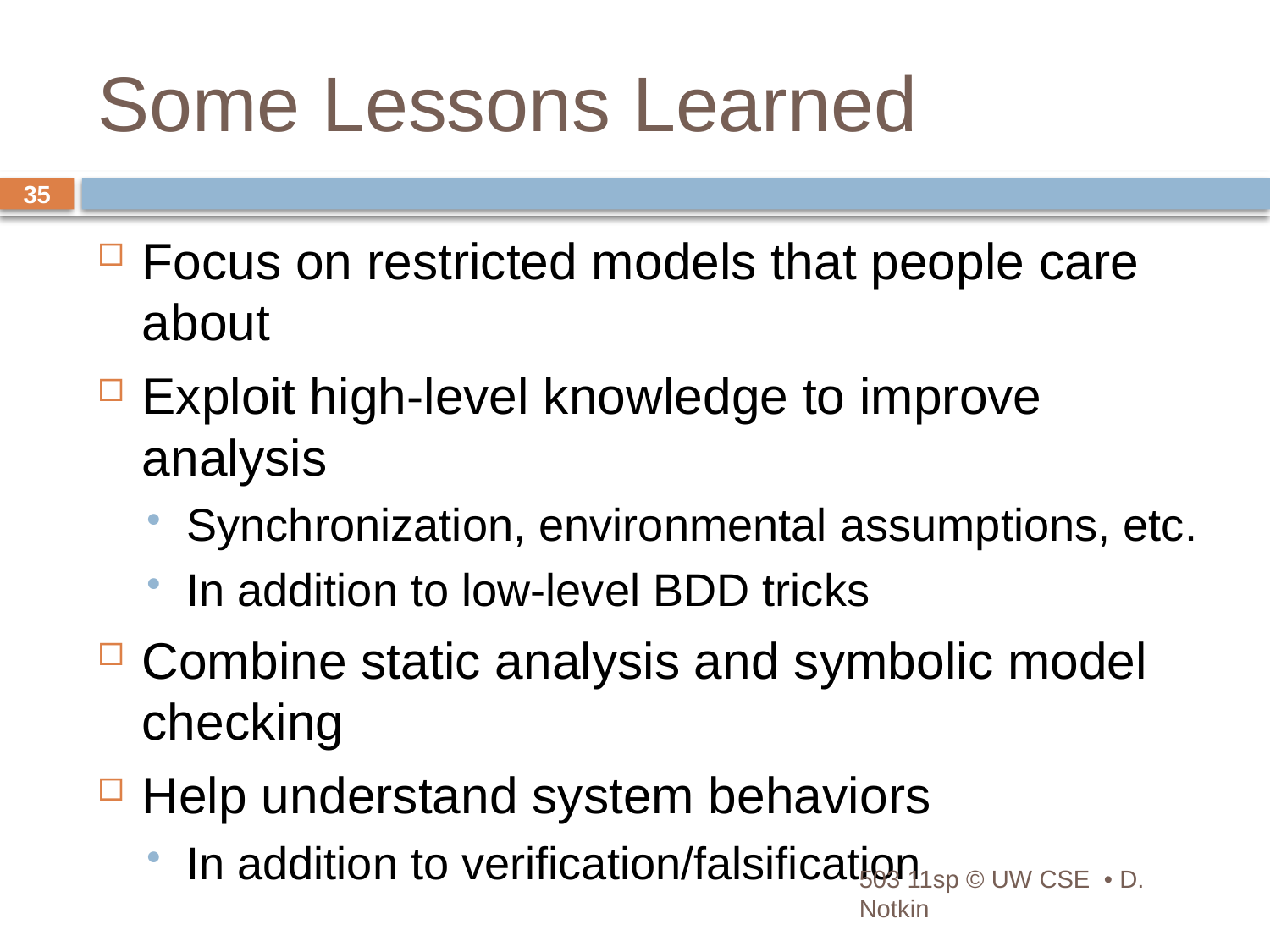

# Some Lessons Learned
35
Focus on restricted models that people care about
Exploit high-level knowledge to improve analysis
Synchronization, environmental assumptions, etc.
In addition to low-level BDD tricks
Combine static analysis and symbolic model checking
Help understand system behaviors
In addition to verification/falsification
503 11sp © UW CSE  • D. Notkin